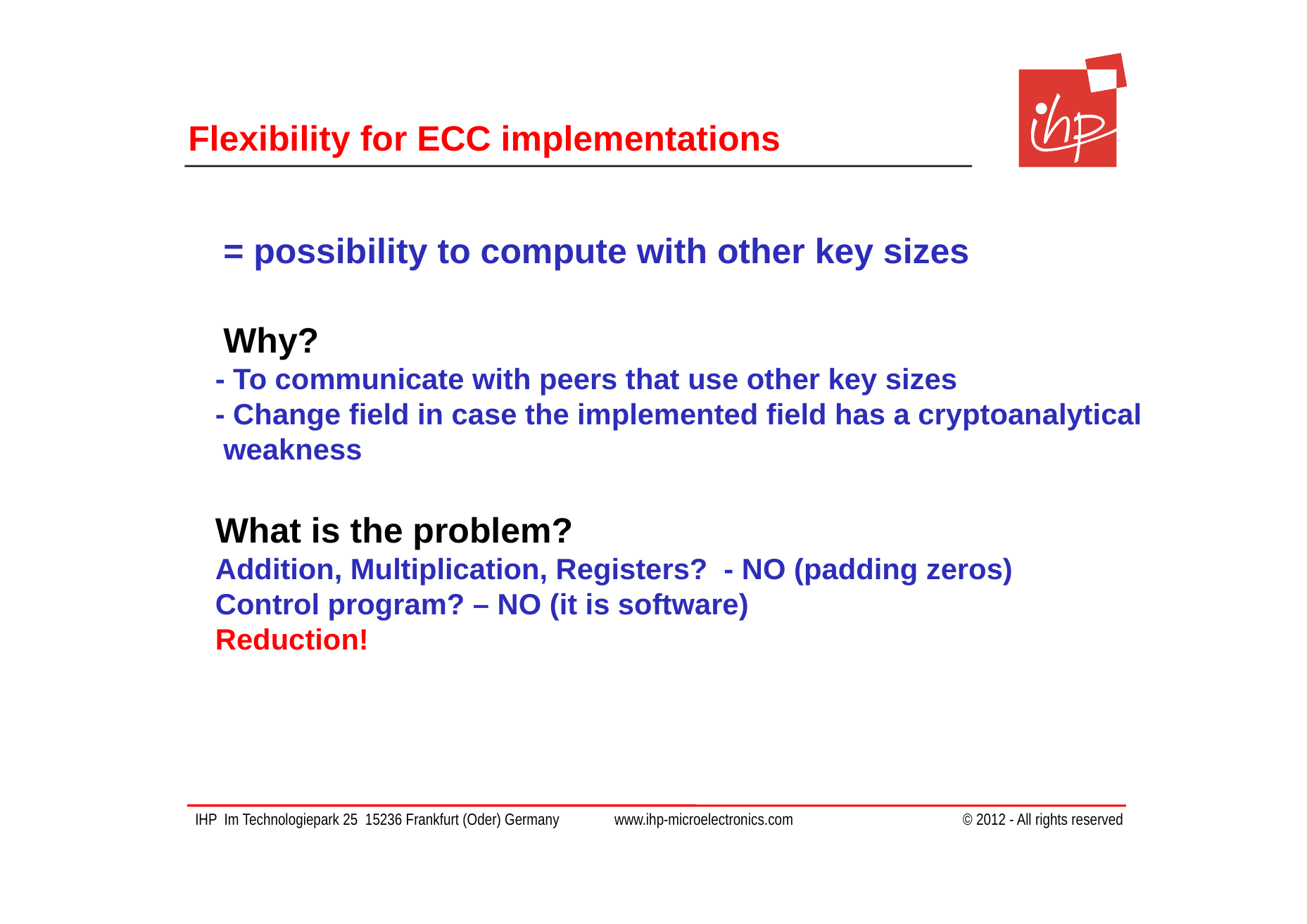

Flexibility for ECC implementations
= possibility to compute with other key sizes

Why?
- To communicate with peers that use other key sizes
- Change field in case the implemented field has a cryptoanalytical weakness

What is the problem?
Addition, Multiplication, Registers?  - NO (padding zeros)
Control program? – NO (it is software)
Reduction!